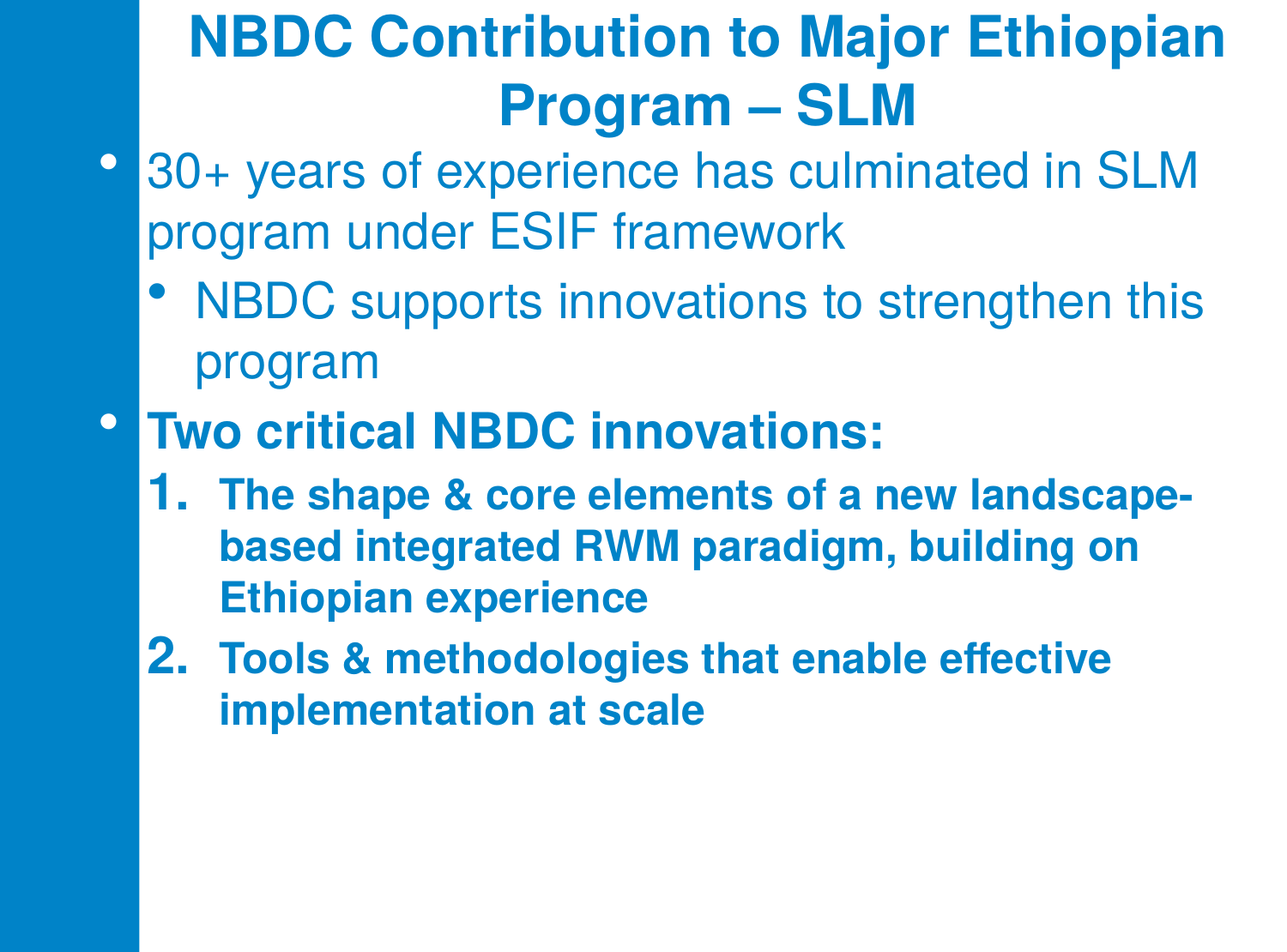

# NBDC Contribution to Major Ethiopian Program – SLM
30+ years of experience has culminated in SLM program under ESIF framework
NBDC supports innovations to strengthen this program
Two critical NBDC innovations:
The shape & core elements of a new landscape-based integrated RWM paradigm, building on Ethiopian experience
Tools & methodologies that enable effective implementation at scale